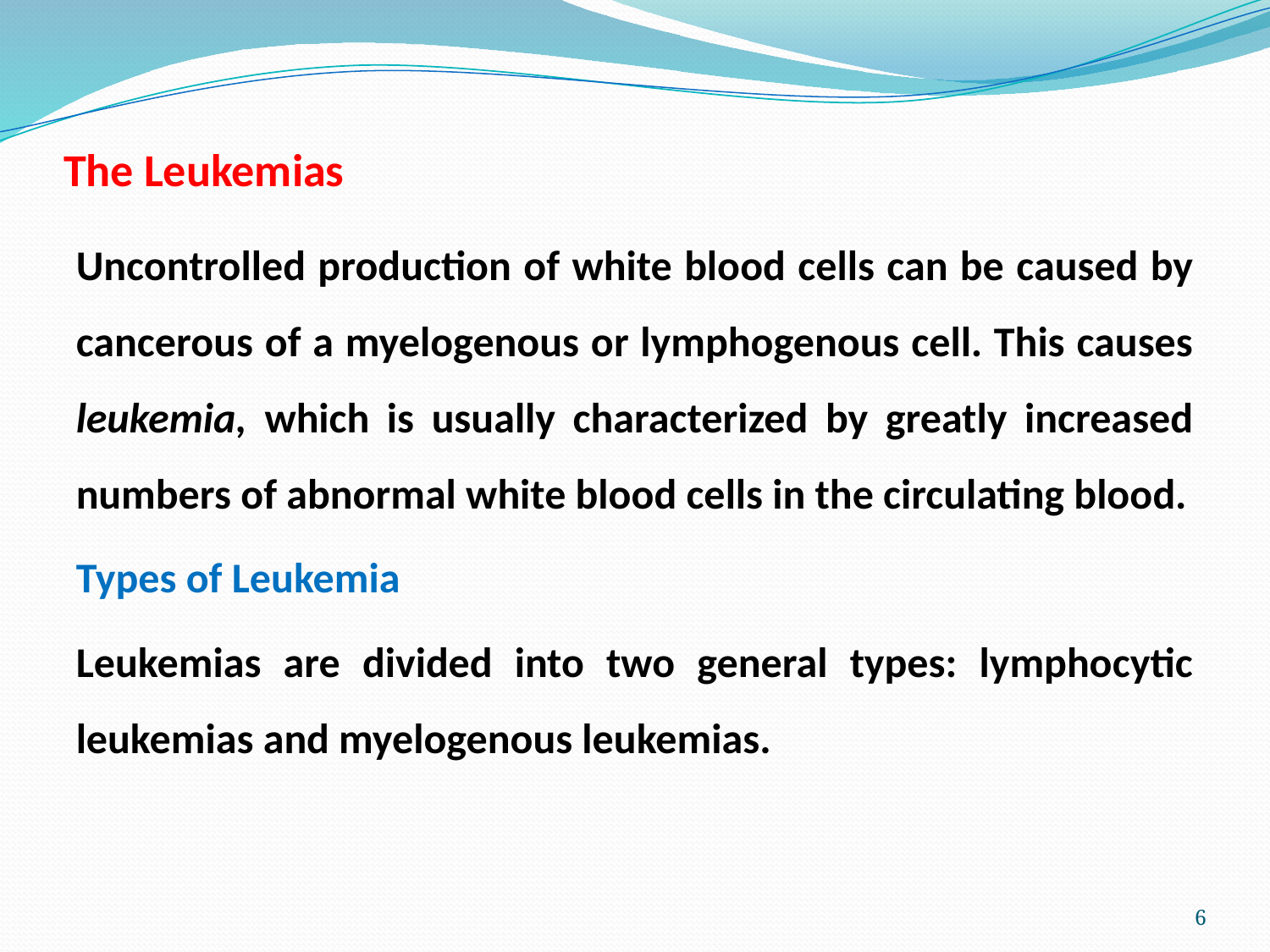

# The Leukemias
Uncontrolled production of white blood cells can be caused by cancerous of a myelogenous or lymphogenous cell. This causes leukemia, which is usually characterized by greatly increased numbers of abnormal white blood cells in the circulating blood.
Types of Leukemia
Leukemias are divided into two general types: lymphocytic leukemias and myelogenous leukemias.
6